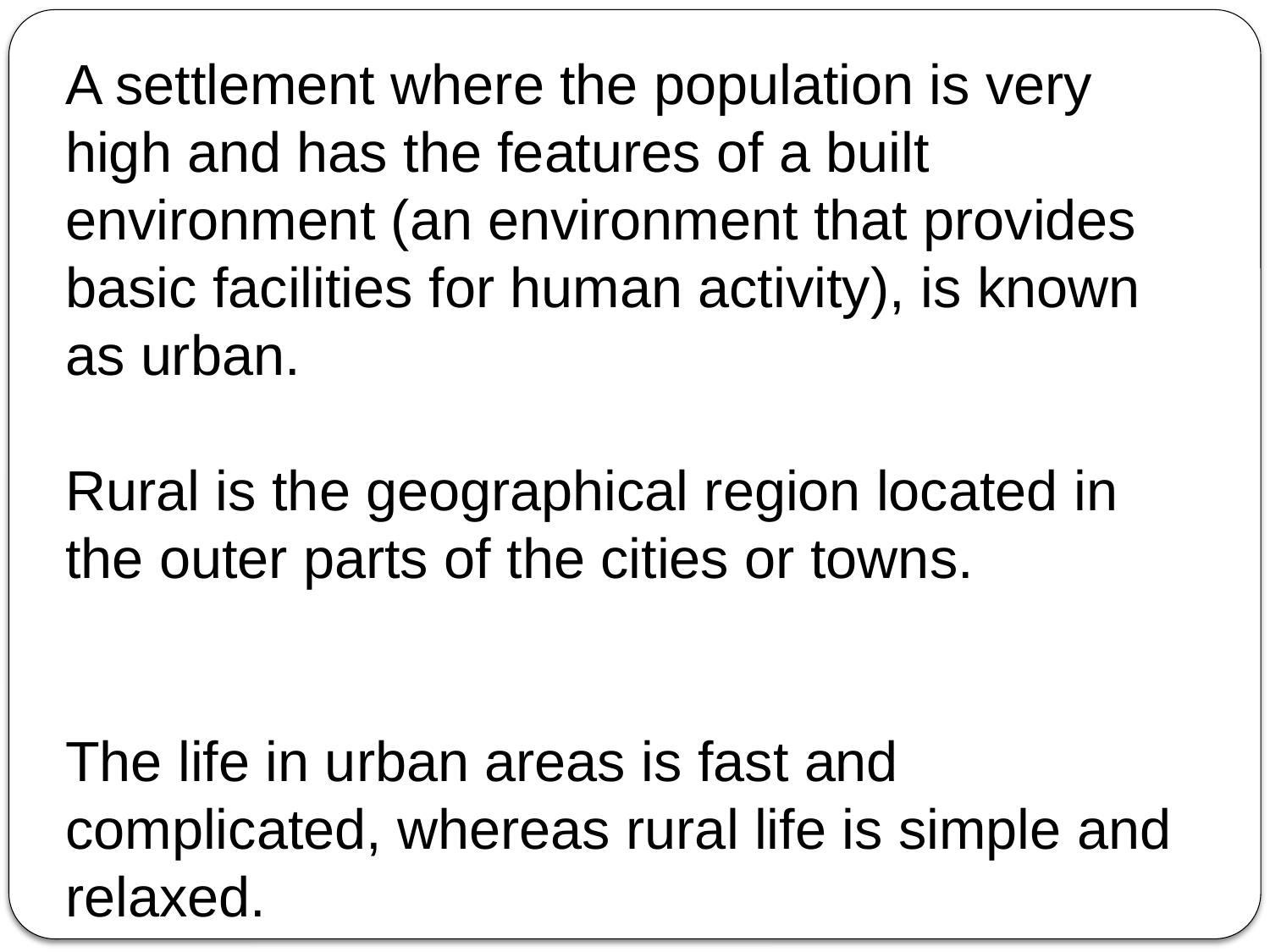

A settlement where the population is very high and has the features of a built environment (an environment that provides basic facilities for human activity), is known as urban.

Rural is the geographical region located in the outer parts of the cities or towns.

The life in urban areas is fast and complicated, whereas rural life is simple and relaxed.